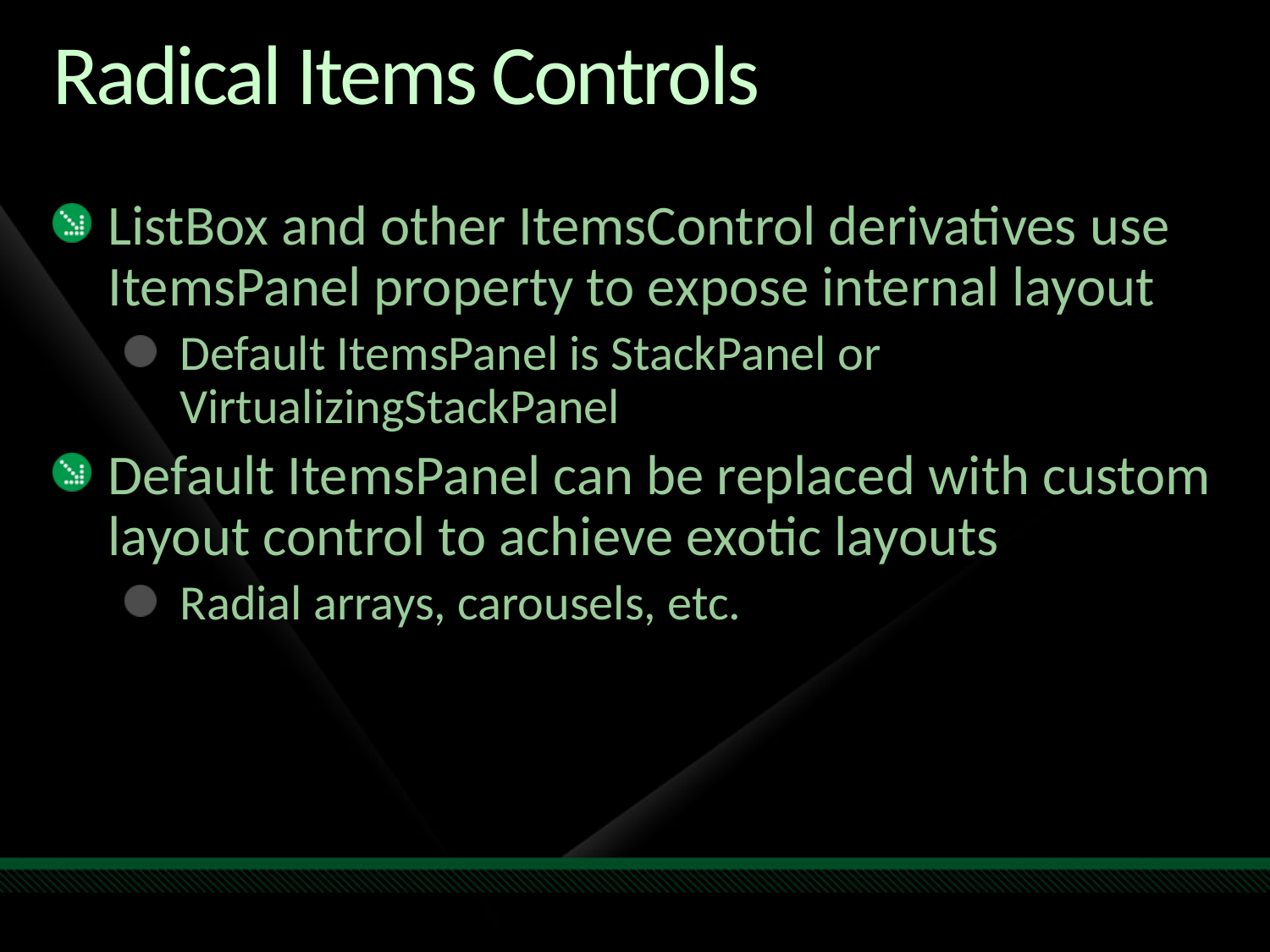

# Radical Items Controls
ListBox and other ItemsControl derivatives use ItemsPanel property to expose internal layout
Default ItemsPanel is StackPanel or VirtualizingStackPanel
Default ItemsPanel can be replaced with custom layout control to achieve exotic layouts
Radial arrays, carousels, etc.